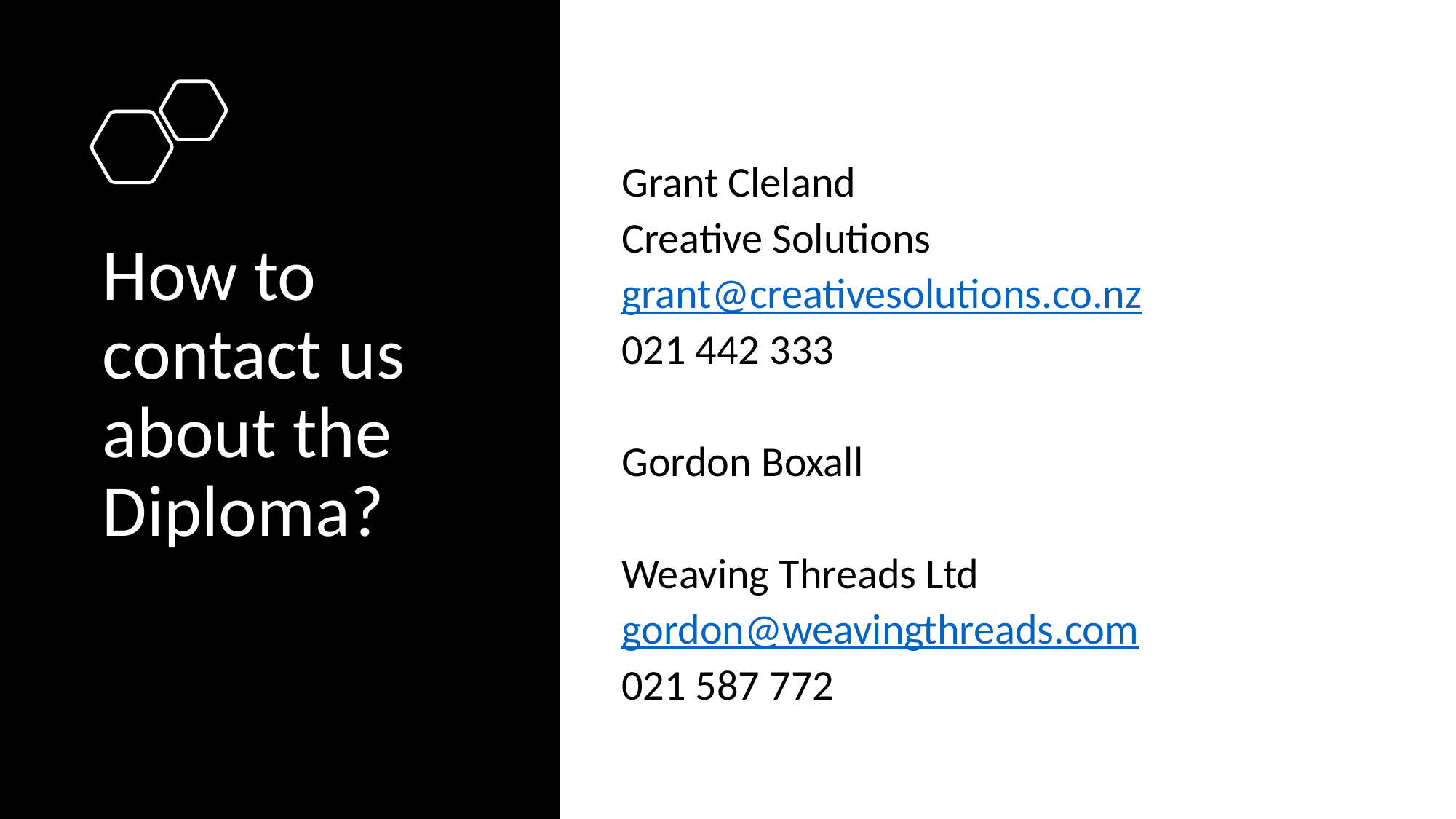

# How to contact us about the Diploma?
Grant Cleland
Creative Solutions
grant@creativesolutions.co.nz
021 442 333

Gordon Boxall
Weaving Threads Ltd                                gordon@weavingthreads.com
021 587 772